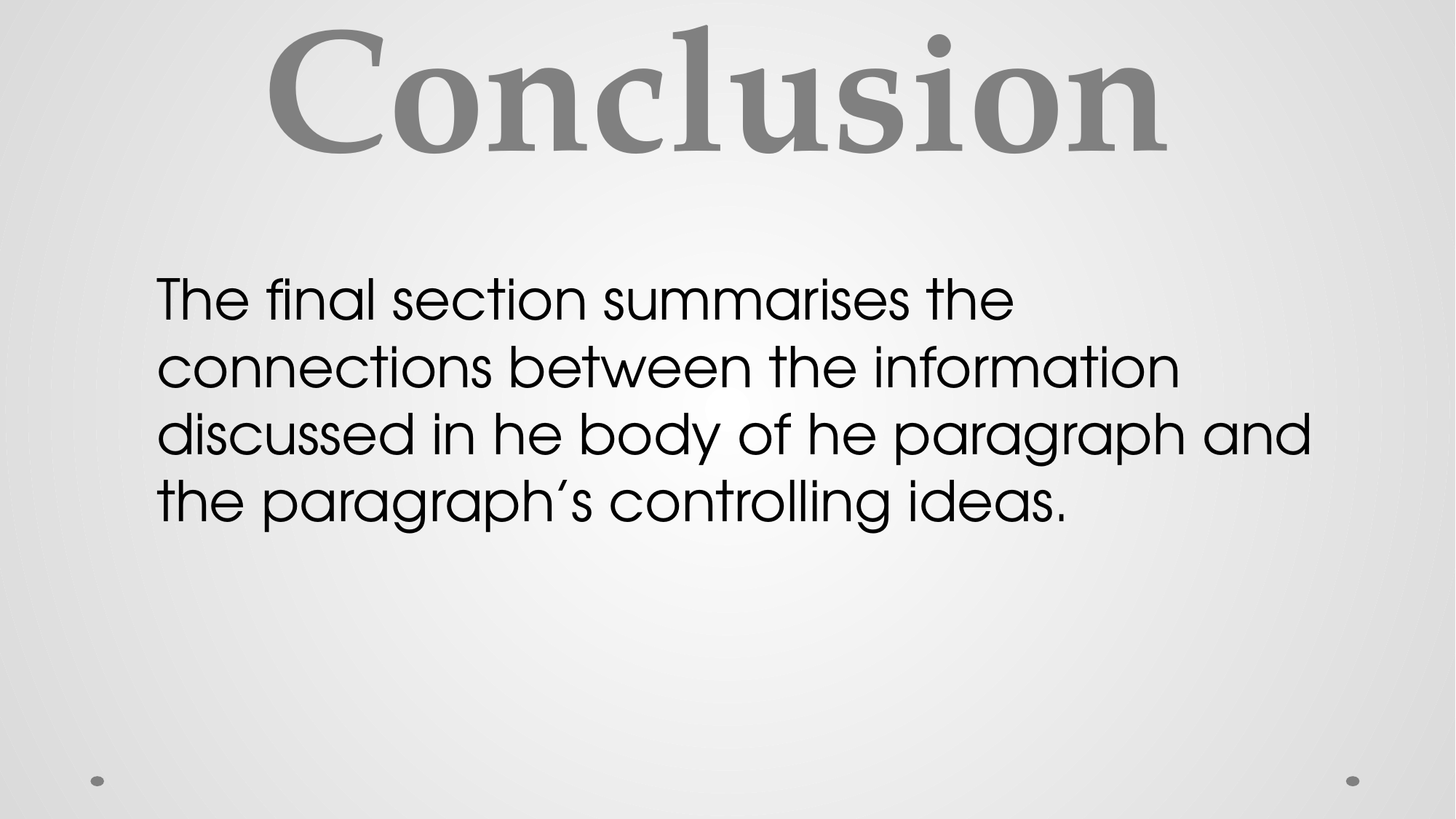

# Conclusion

The final section summarises the connections between the information discussed in he body of he paragraph and the paragraph’s controlling ideas.